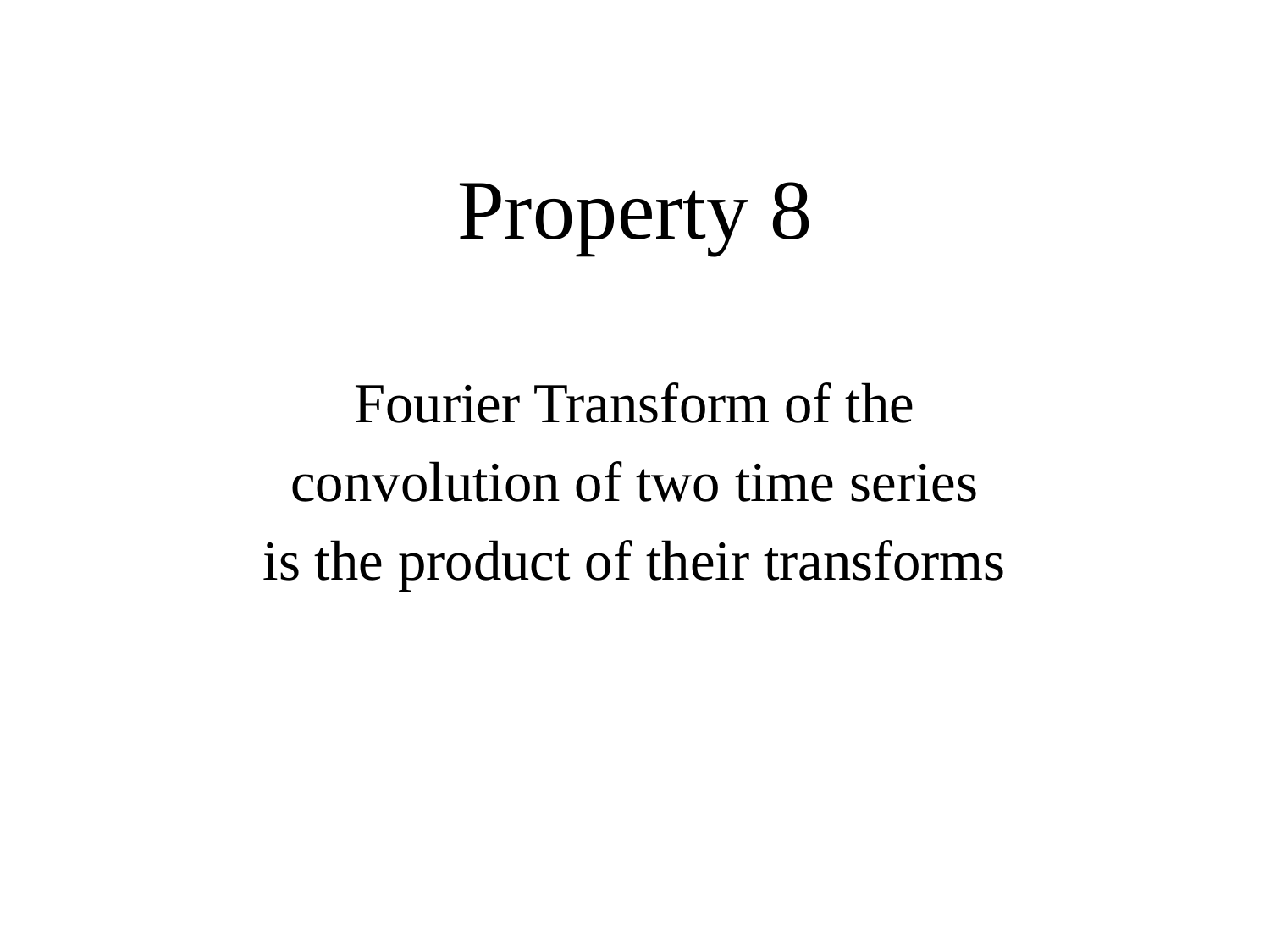

Property 8
Fourier Transform of the
convolution of two time series
is the product of their transforms